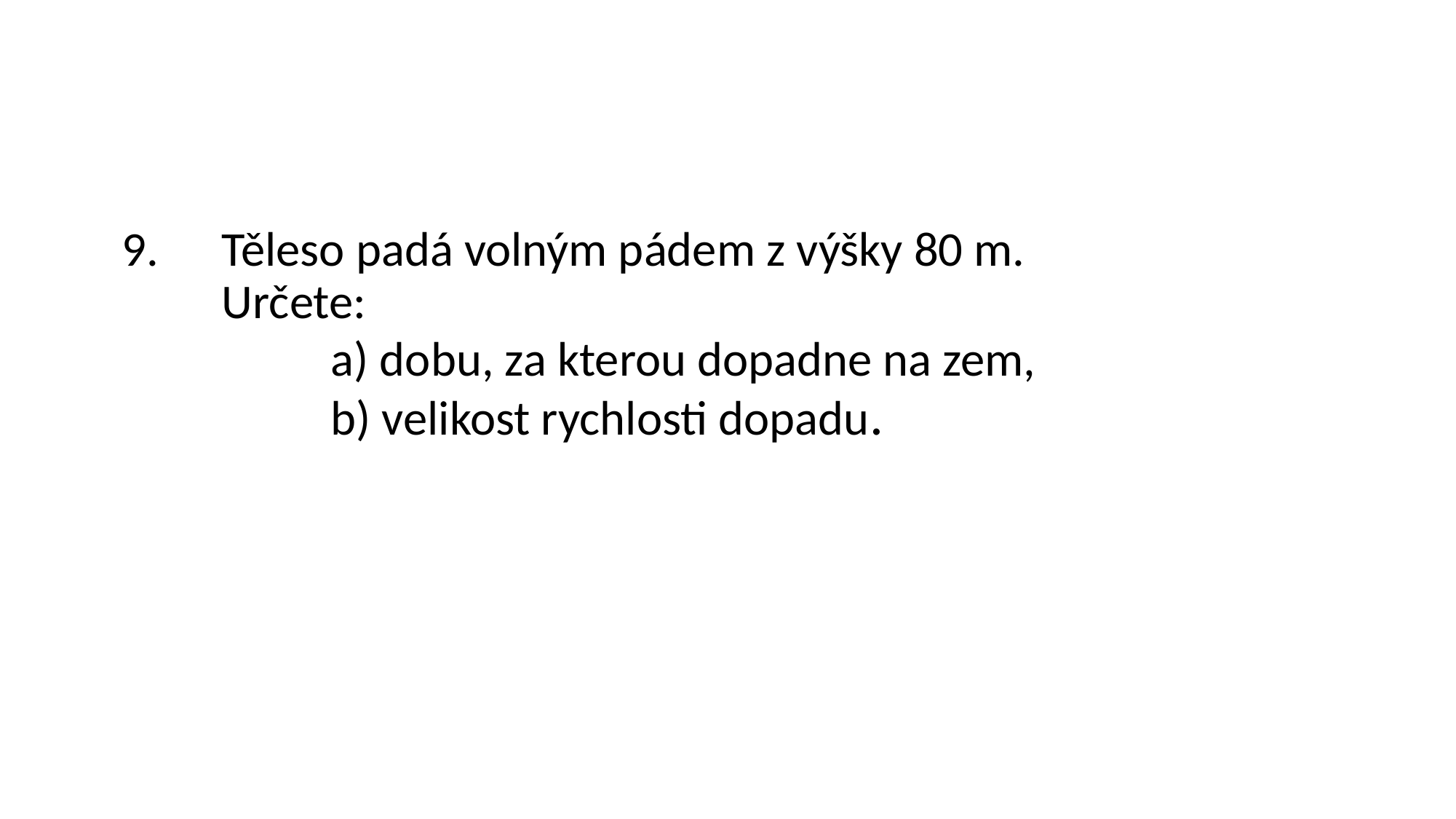

# 9.	Těleso padá volným pádem z výšky 80 m. Určete: a) dobu, za kterou dopadne na zem, b) velikost rychlosti dopadu.